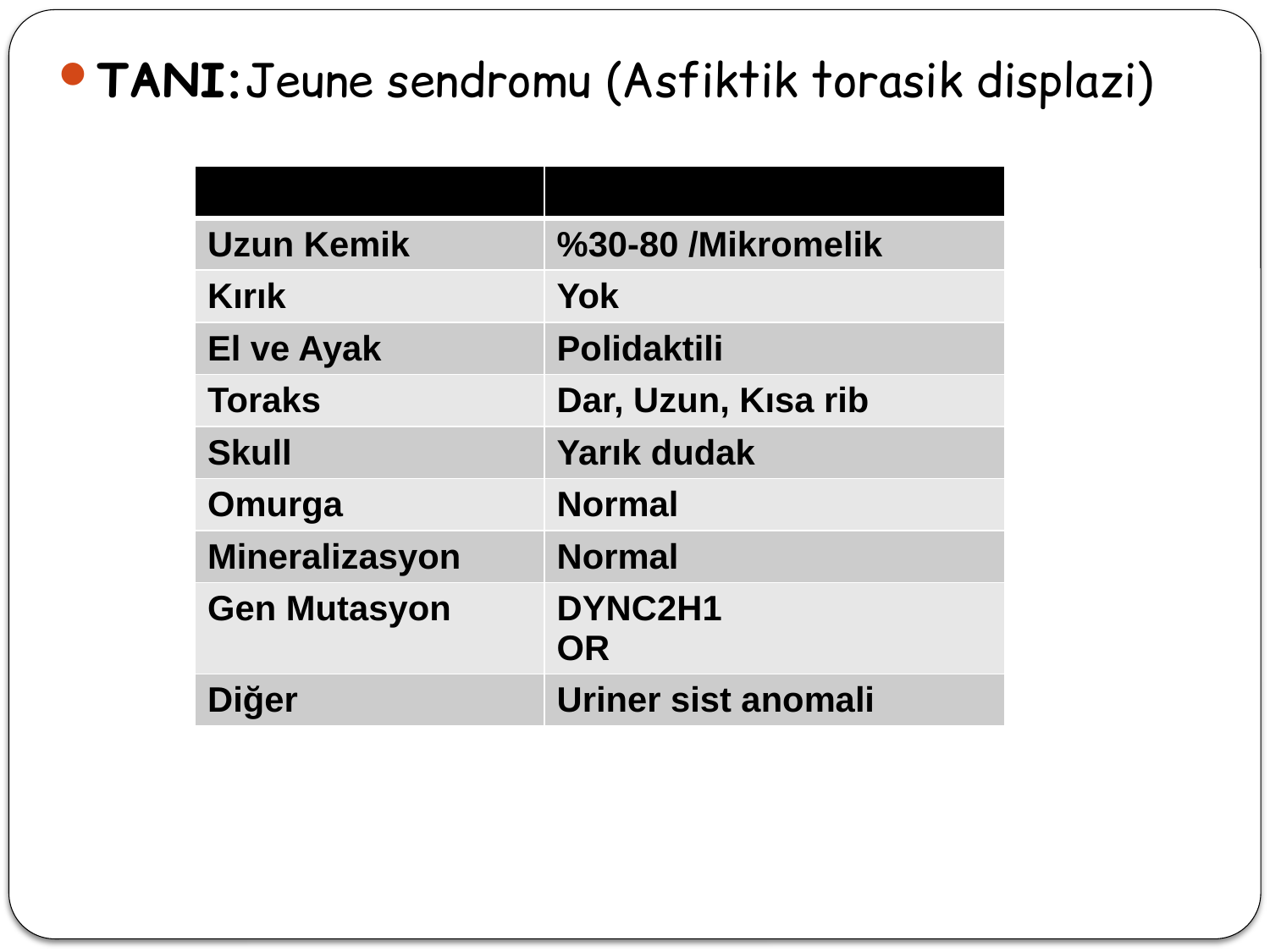

TANI:Jeune sendromu (Asfiktik torasik displazi)
|  |  |
| --- | --- |
| Uzun Kemik | %30-80 /Mikromelik |
| Kırık | Yok |
| El ve Ayak | Polidaktili |
| Toraks | Dar, Uzun, Kısa rib |
| Skull | Yarık dudak |
| Omurga | Normal |
| Mineralizasyon | Normal |
| Gen Mutasyon | DYNC2H1 OR |
| Diğer | Uriner sist anomali |